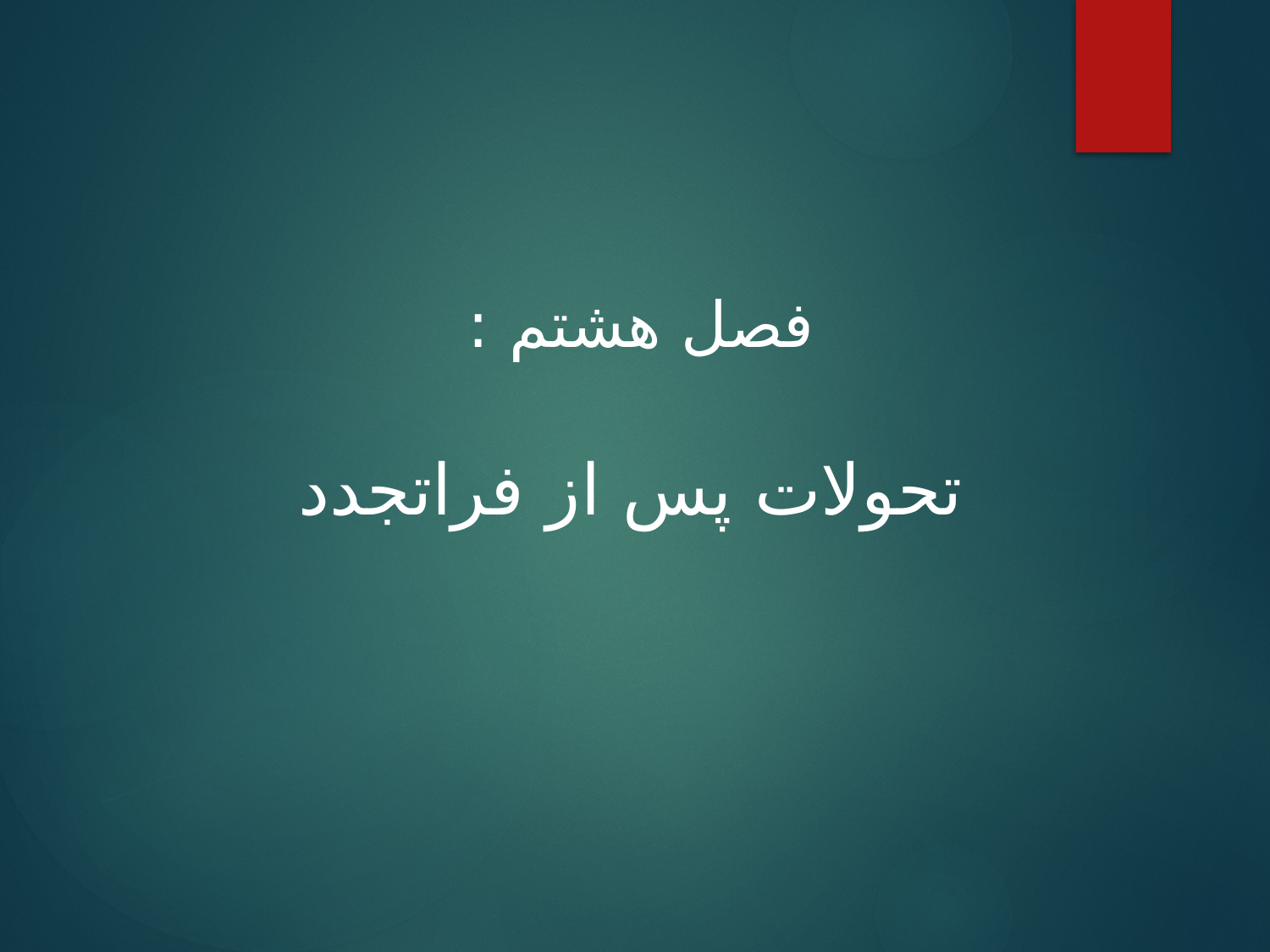

فصل هشتم :

تحولات پس از فراتجدد